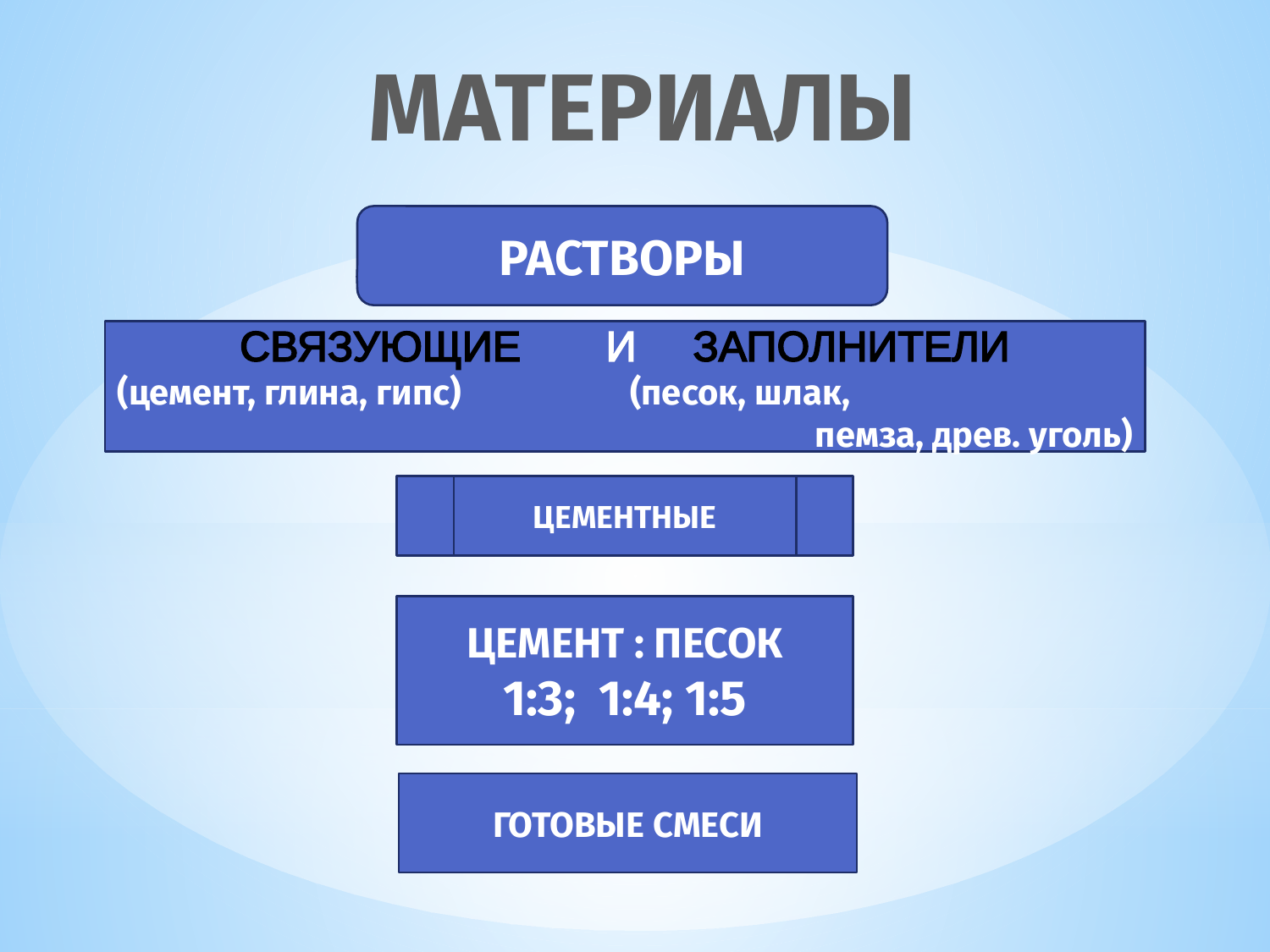

МАТЕРИАЛЫ
РАСТВОРЫ
СВЯЗУЮЩИЕ      И    ЗАПОЛНИТЕЛИ
(цемент, глина, гипс)                    (песок, шлак,
пемза, древ. уголь)
ЦЕМЕНТНЫЕ
ЦЕМЕНТ : ПЕСОК
1:3;  1:4; 1:5
ГОТОВЫЕ СМЕСИ